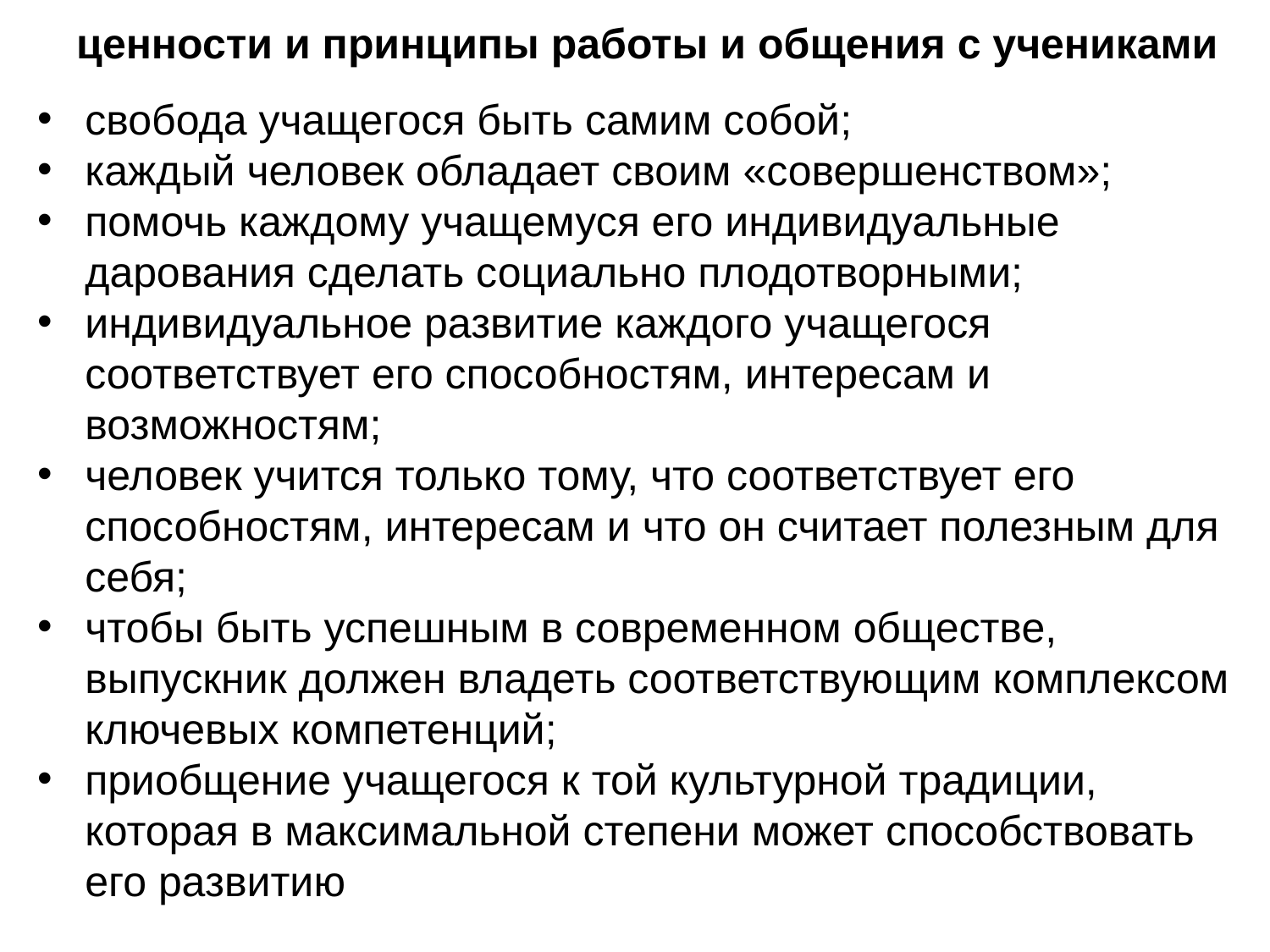

ценности и принципы работы и общения с учениками

свобода учащегося быть самим собой;
каждый человек обладает своим «совершенством»;
помочь каждому учащемуся его индивидуальные дарования сделать социально плодотворными;
индивидуальное развитие каждого учащегося соответствует его способностям, интересам и возможностям;
человек учится только тому, что соответствует его способностям, интересам и что он считает полезным для себя;
чтобы быть успешным в современном обществе, выпускник должен владеть соответствующим комплексом ключевых компетенций;
приобщение учащегося к той культурной традиции, которая в максимальной степени может способствовать его развитию